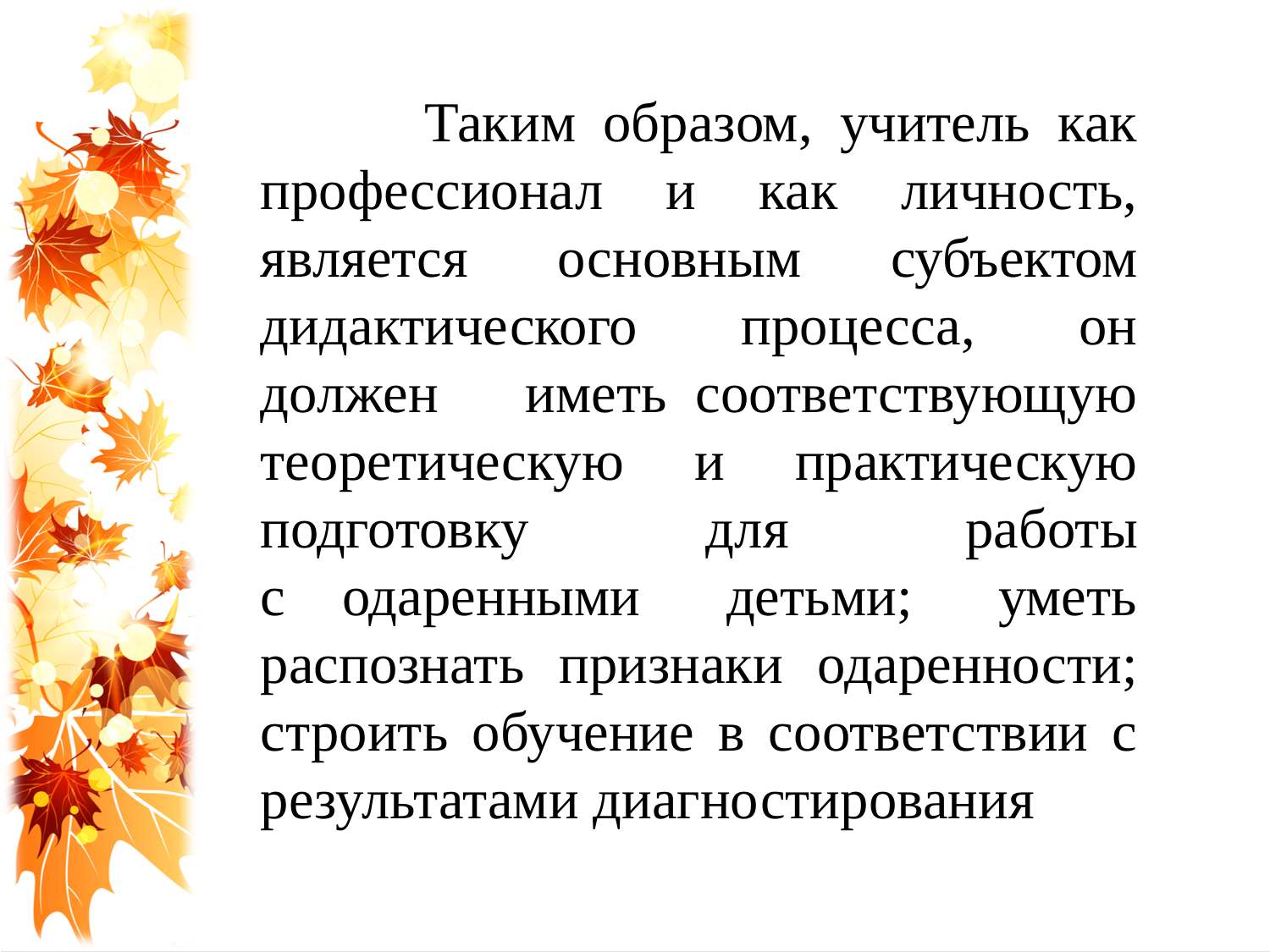

Таким образом, учитель как профессионал и как личность, является основным субъектом дидактического процесса, он должен    иметь  соответствующую теоретическую и практическую подготовку для работы с    одаренными детьми; уметь распознать признаки одаренности; строить обучение в соответствии с результатами диагностирования